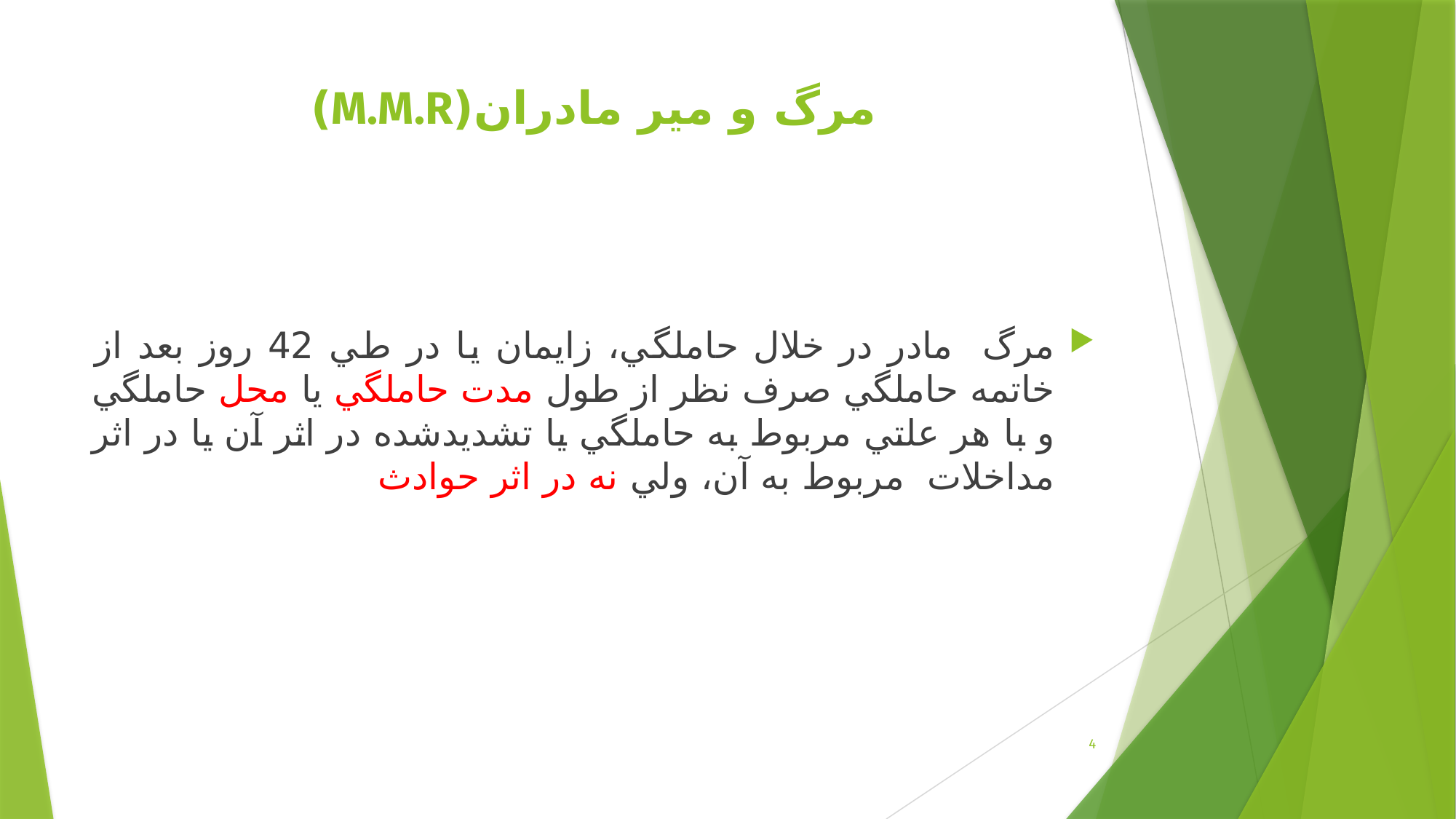

# مرگ و مير مادران(M.M.R)

مرگ  مادر در خلال حاملگي، زايمان يا در طي 42 روز بعد از خاتمه حاملگي صرف نظر از طول مدت حاملگي يا محل حاملگي و با هر علتي مربوط به حاملگي يا تشديدشده در اثر آن يا در اثر مداخلات  مربوط به آن، ولي نه در اثر حوادث
4